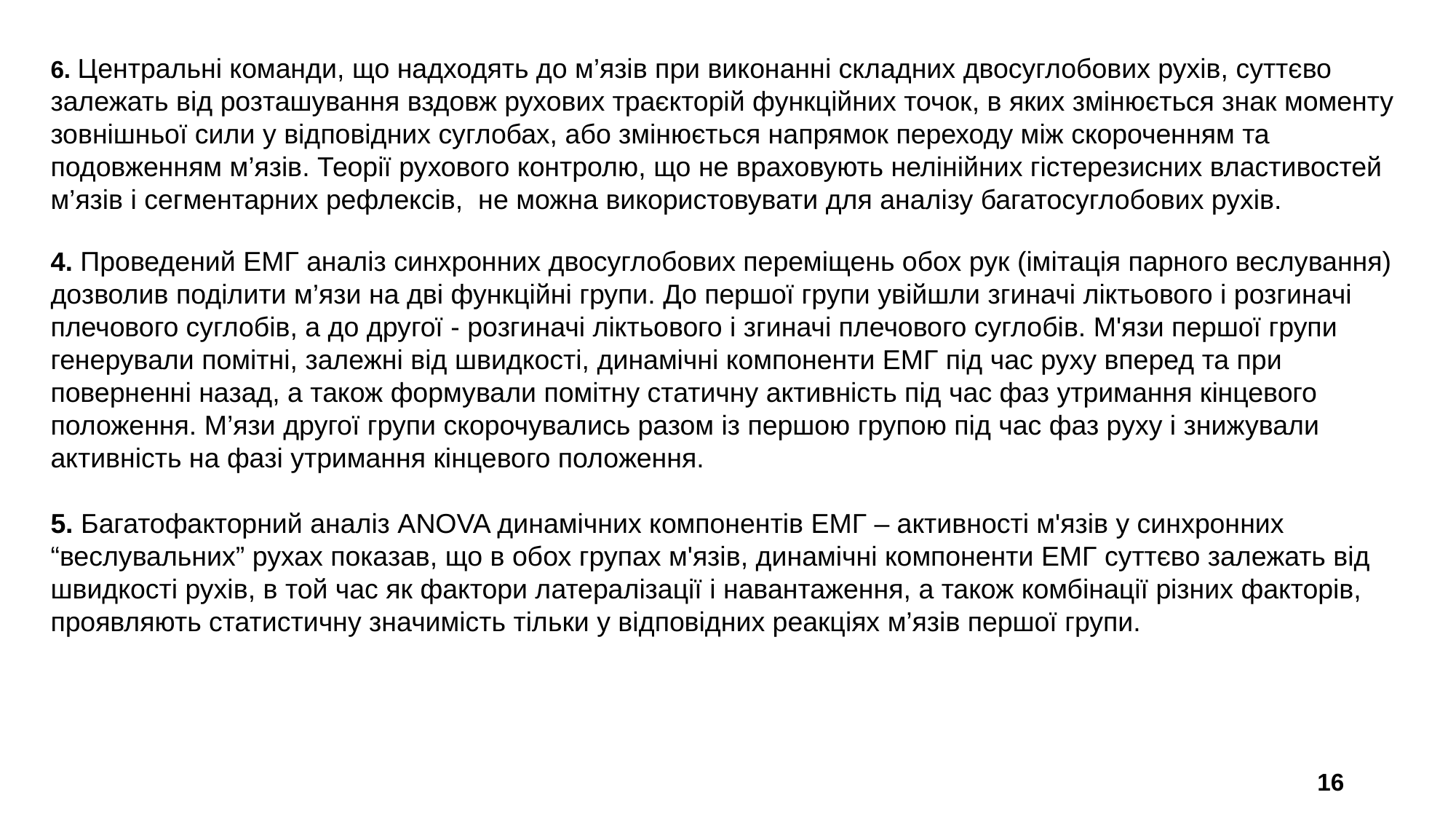

6. Центральні команди, що надходять до м’язів при виконанні складних двосуглобових рухів, суттєво залежать від розташування вздовж рухових траєкторій функційних точок, в яких змінюється знак моменту зовнішньої сили у відповідних суглобах, або змінюється напрямок переходу між скороченням та подовженням м’язів. Теорії рухового контролю, що не враховують нелінійних гістерезисних властивостей м’язів і сегментарних рефлексів,  не можна використовувати для аналізу багатосуглобових рухів.

4. Проведений ЕМГ аналіз синхронних двосуглобових переміщень обох рук (імітація парного веслування) дозволив поділити м’язи на дві функційні групи. До першої групи увійшли згиначі ліктьового і розгиначі плечового суглобів, а до другої - розгиначі ліктьового і згиначі плечового суглобів. М'язи першої групи генерували помітні, залежні від швидкості, динамічні компоненти ЕМГ під час руху вперед та при поверненні назад, а також формували помітну статичну активність під час фаз утримання кінцевого положення. М’язи другої групи скорочувались разом із першою групою під час фаз руху і знижували активність на фазі утримання кінцевого положення.

5. Багатофакторний аналіз ANOVA динамічних компонентів ЕМГ – активності м'язів у синхронних “веслувальних” рухах показав, що в обох групах м'язів, динамічні компоненти ЕМГ суттєво залежать від швидкості рухів, в той час як фактори латералізації і навантаження, а також комбінації різних факторів, проявляють статистичну значимість тільки у відповідних реакціях м’язів першої групи.

16